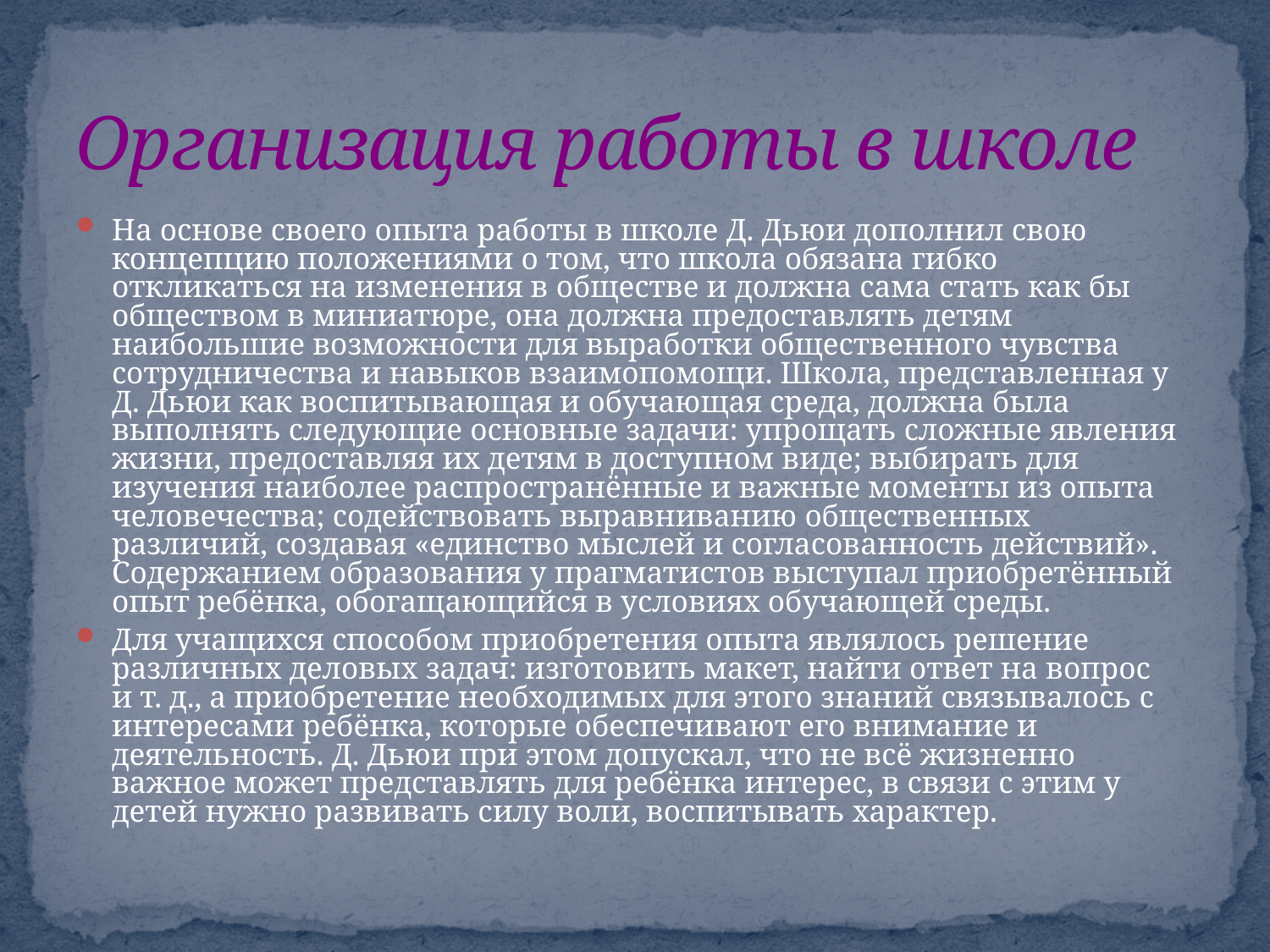

# Организация работы в школе
На основе своего опыта работы в школе Д. Дьюи дополнил свою концепцию положениями о том, что школа обязана гибко откликаться на изменения в обществе и должна сама стать как бы обществом в миниатюре, она должна предоставлять детям наибольшие возможности для выработки общественного чувства сотрудничества и навыков взаимопомощи. Школа, представленная у Д. Дьюи как воспитывающая и обучающая среда, должна была выполнять следующие основные задачи: упрощать сложные явления жизни, предоставляя их детям в доступном виде; выбирать для изучения наиболее распространённые и важные моменты из опыта человечества; содействовать выравниванию общественных различий, создавая «единство мыслей и согласованность действий». Содержанием образования у прагматистов выступал приобретённый опыт ребёнка, обогащающийся в условиях обучающей среды.
Для учащихся способом приобретения опыта являлось решение различных деловых задач: изготовить макет, найти ответ на вопрос и т. д., а приобретение необходимых для этого знаний связывалось с интересами ребёнка, которые обеспечивают его внимание и деятельность. Д. Дьюи при этом допускал, что не всё жизненно важное может представлять для ребёнка интерес, в связи с этим у детей нужно развивать силу воли, воспитывать характер.